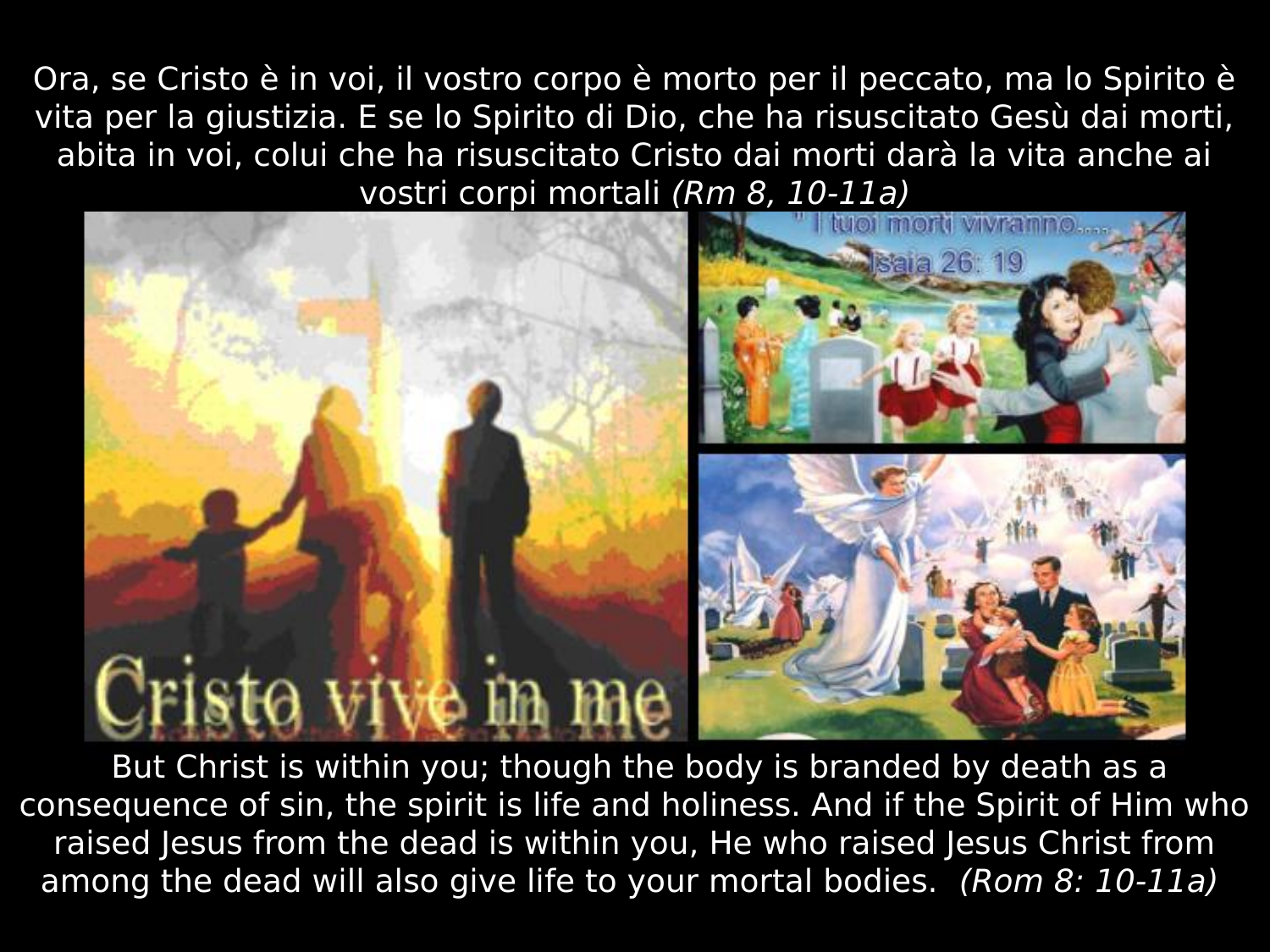

# Ora, se Cristo è in voi, il vostro corpo è morto per il peccato, ma lo Spirito è vita per la giustizia. E se lo Spirito di Dio, che ha risuscitato Gesù dai morti, abita in voi, colui che ha risuscitato Cristo dai morti darà la vita anche ai vostri corpi mortali (Rm 8, 10-11a)
 But Christ is within you; though the body is branded by death as a consequence of sin, the spirit is life and holiness. And if the Spirit of Him who raised Jesus from the dead is within you, He who raised Jesus Christ from among the dead will also give life to your mortal bodies.  (Rom 8: 10-11a)